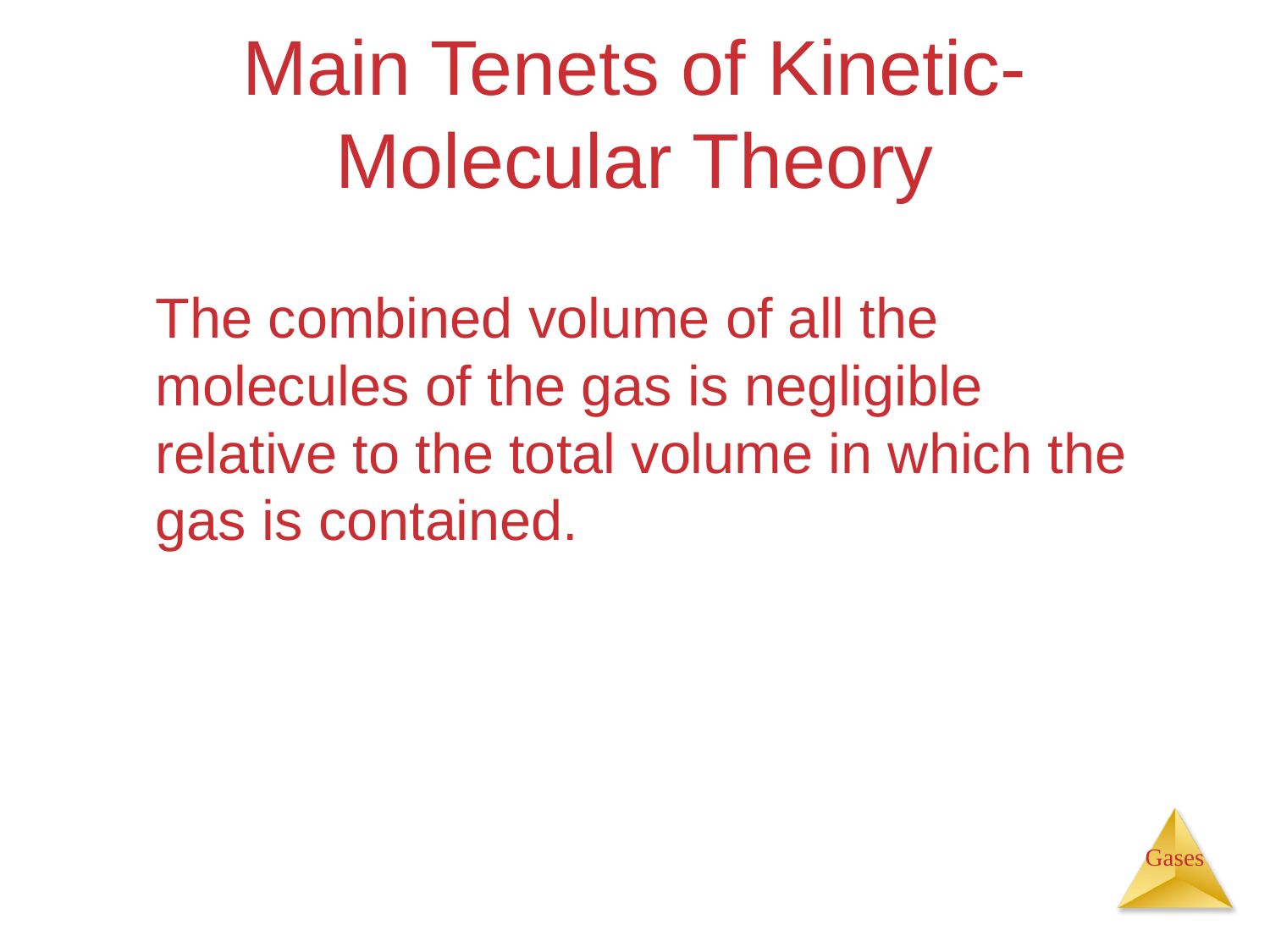

# Main Tenets of Kinetic-Molecular Theory
	The combined volume of all the molecules of the gas is negligible relative to the total volume in which the gas is contained.